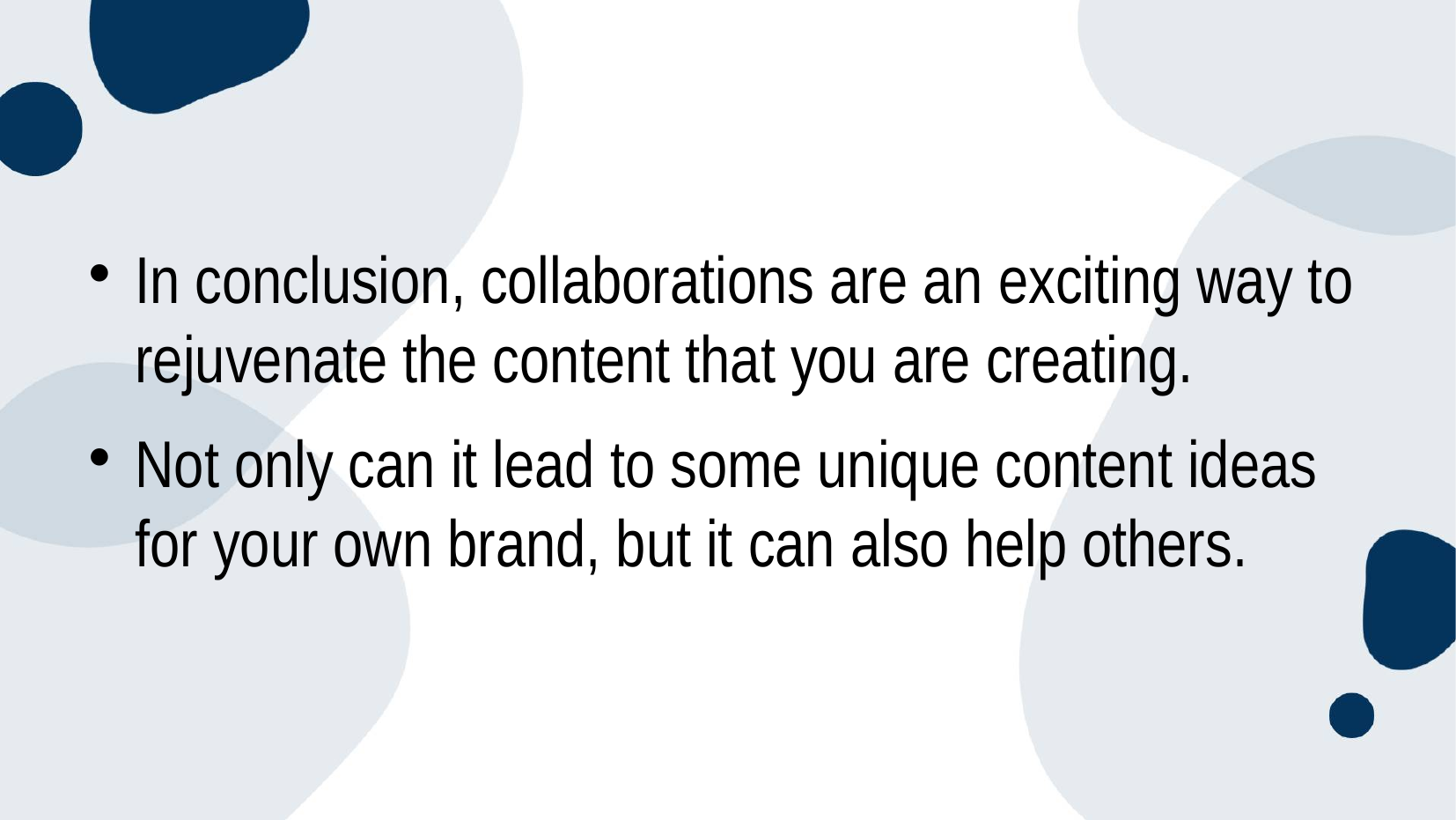

In conclusion, collaborations are an exciting way to rejuvenate the content that you are creating.
Not only can it lead to some unique content ideas for your own brand, but it can also help others.